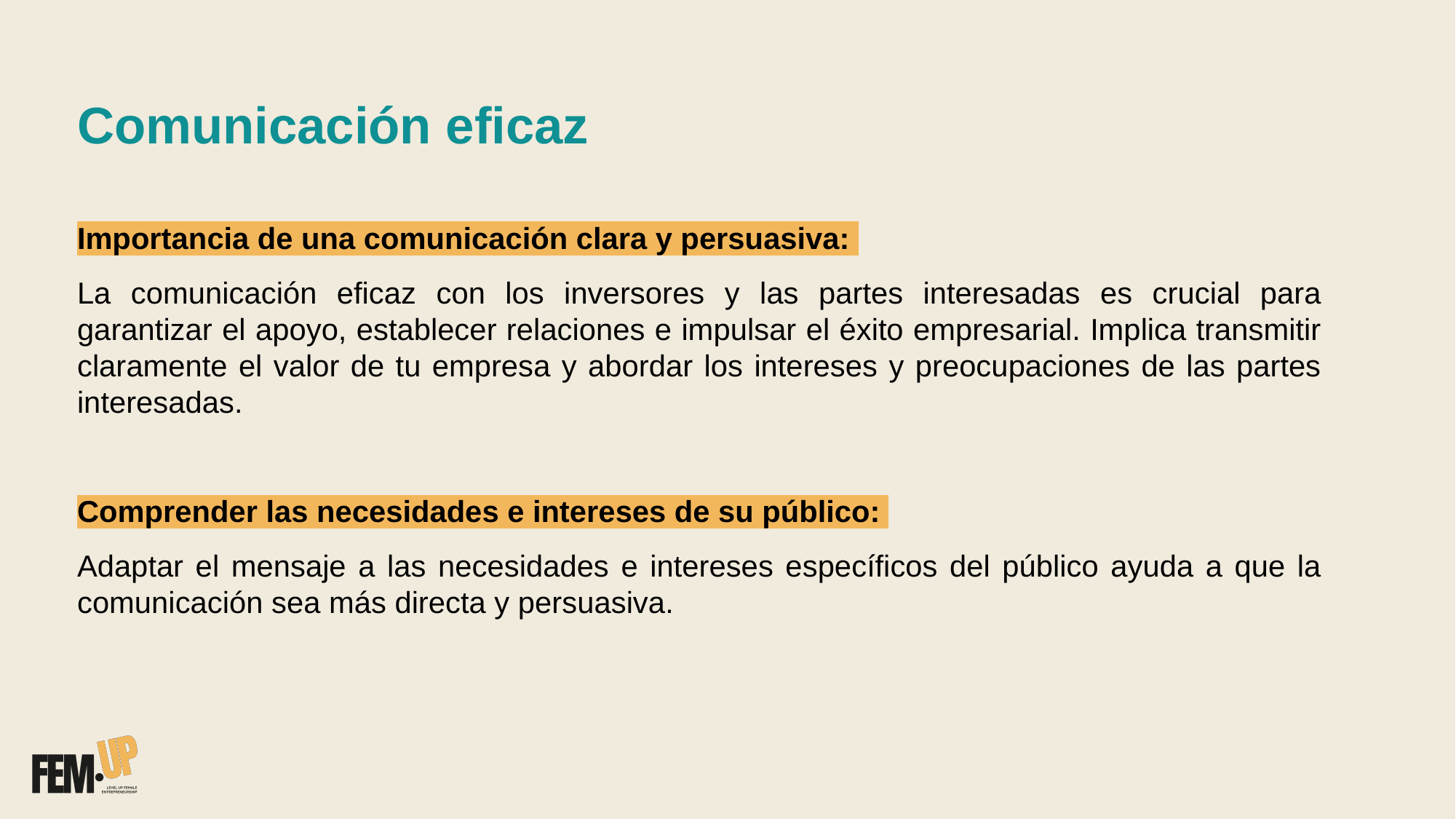

# Comunicación eficaz
Importancia de una comunicación clara y persuasiva:
La comunicación eficaz con los inversores y las partes interesadas es crucial para garantizar el apoyo, establecer relaciones e impulsar el éxito empresarial. Implica transmitir claramente el valor de tu empresa y abordar los intereses y preocupaciones de las partes interesadas.

Comprender las necesidades e intereses de su público:
Adaptar el mensaje a las necesidades e intereses específicos del público ayuda a que la comunicación sea más directa y persuasiva.